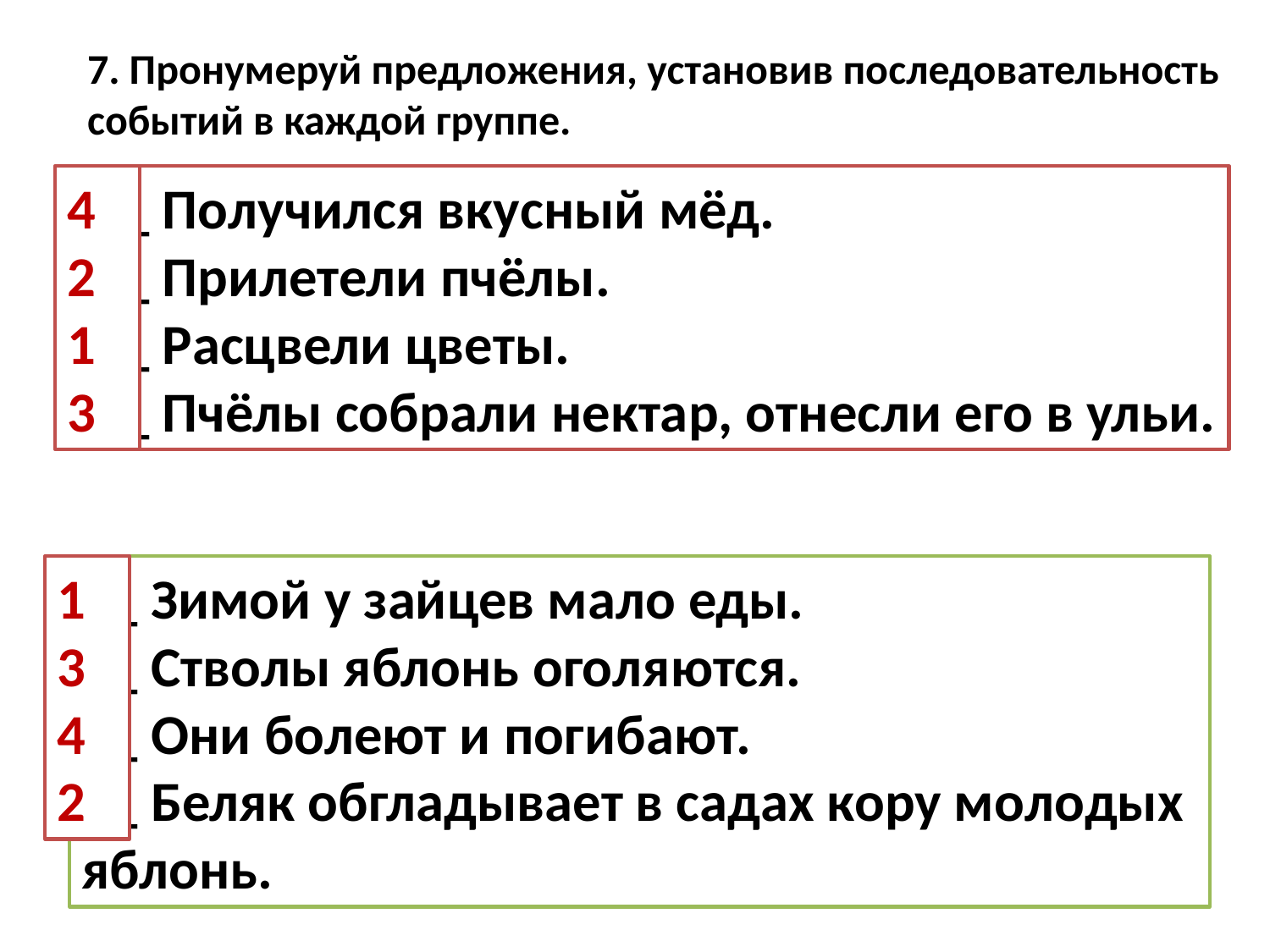

7. Пронумеруй предложения, установив последовательность событий в каждой группе.
4
2
1
3
__ Получился вкусный мёд.
__ Прилетели пчёлы.
__ Расцвели цветы.
__ Пчёлы собрали нектар, отнесли его в ульи.
1
3
4
2
__ Зимой у зайцев мало еды.
__ Стволы яблонь оголяются.
__ Они болеют и погибают.
__ Беляк обгладывает в садах кору молодых
яблонь.